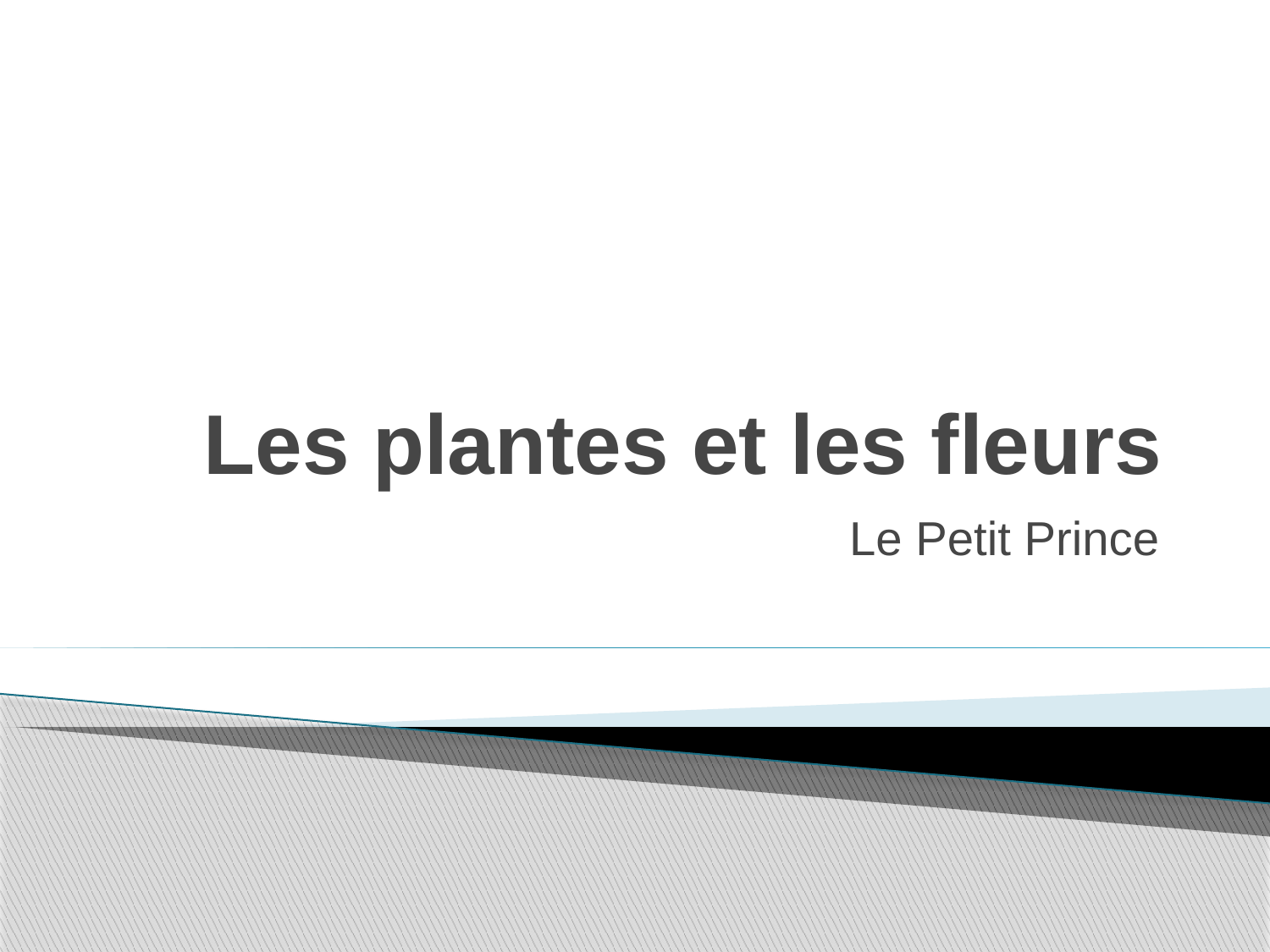

# Les plantes et les fleurs
Le Petit Prince